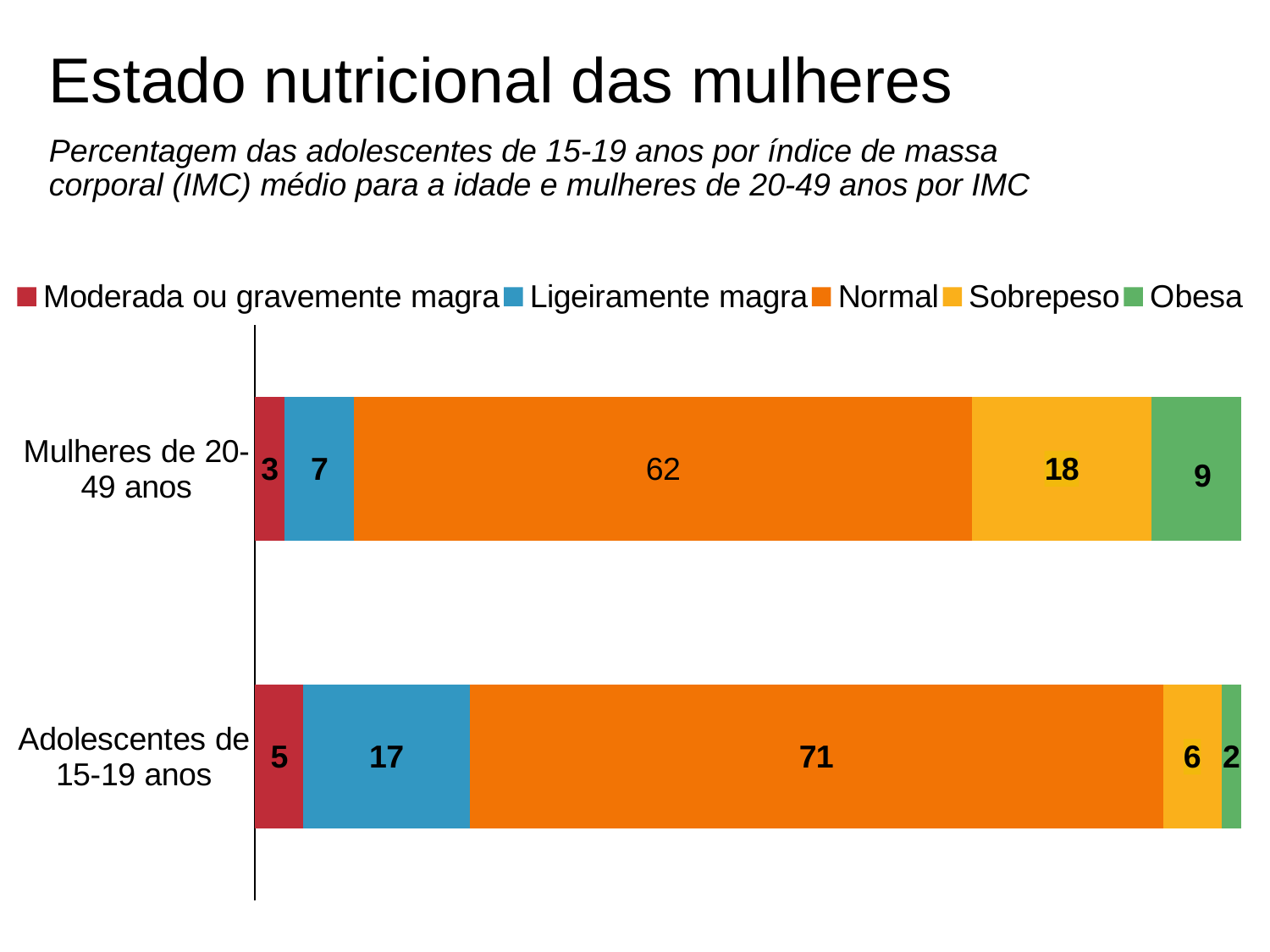

# Estado nutricional das mulheres
Percentagem das adolescentes de 15-19 anos por índice de massa corporal (IMC) médio para a idade e mulheres de 20-49 anos por IMC

### Chart

| Category | Moderada ou gravemente magra | Ligeiramente magra | Normal | Sobrepeso | Obesa |
|---|---|---|---|---|---|
| Adolescentes de 15-19 anos | 5.0 | 17.0 | 71.0 | 6.0 | 2.0 |
| Mulheres de 20-49 anos | 3.0 | 7.0 | 62.0 | 18.0 | 9.0 |